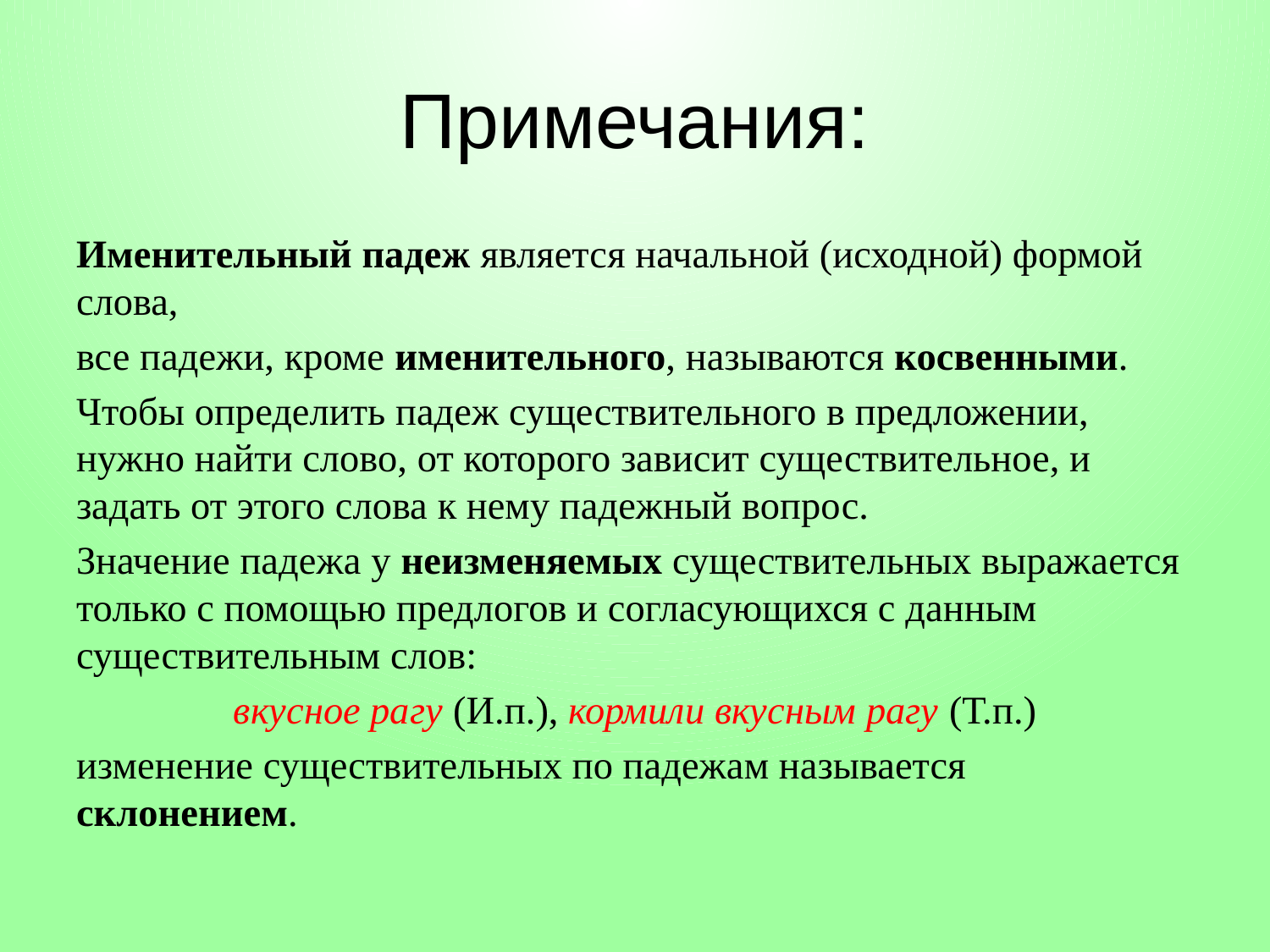

# Примечания:
Именительный падеж является начальной (исходной) формой слова,
все падежи, кроме именительного, называются косвенными.
Чтобы определить падеж существительного в предложении, нужно найти слово, от которого зависит существительное, и задать от этого слова к нему падежный вопрос.
Значение падежа у неизменяемых существительных выражается только с помощью предлогов и согласующихся с данным существительным слов:
вкусное рагу (И.п.), кормили вкусным рагу (Т.п.)
изменение существительных по падежам называется склонением.